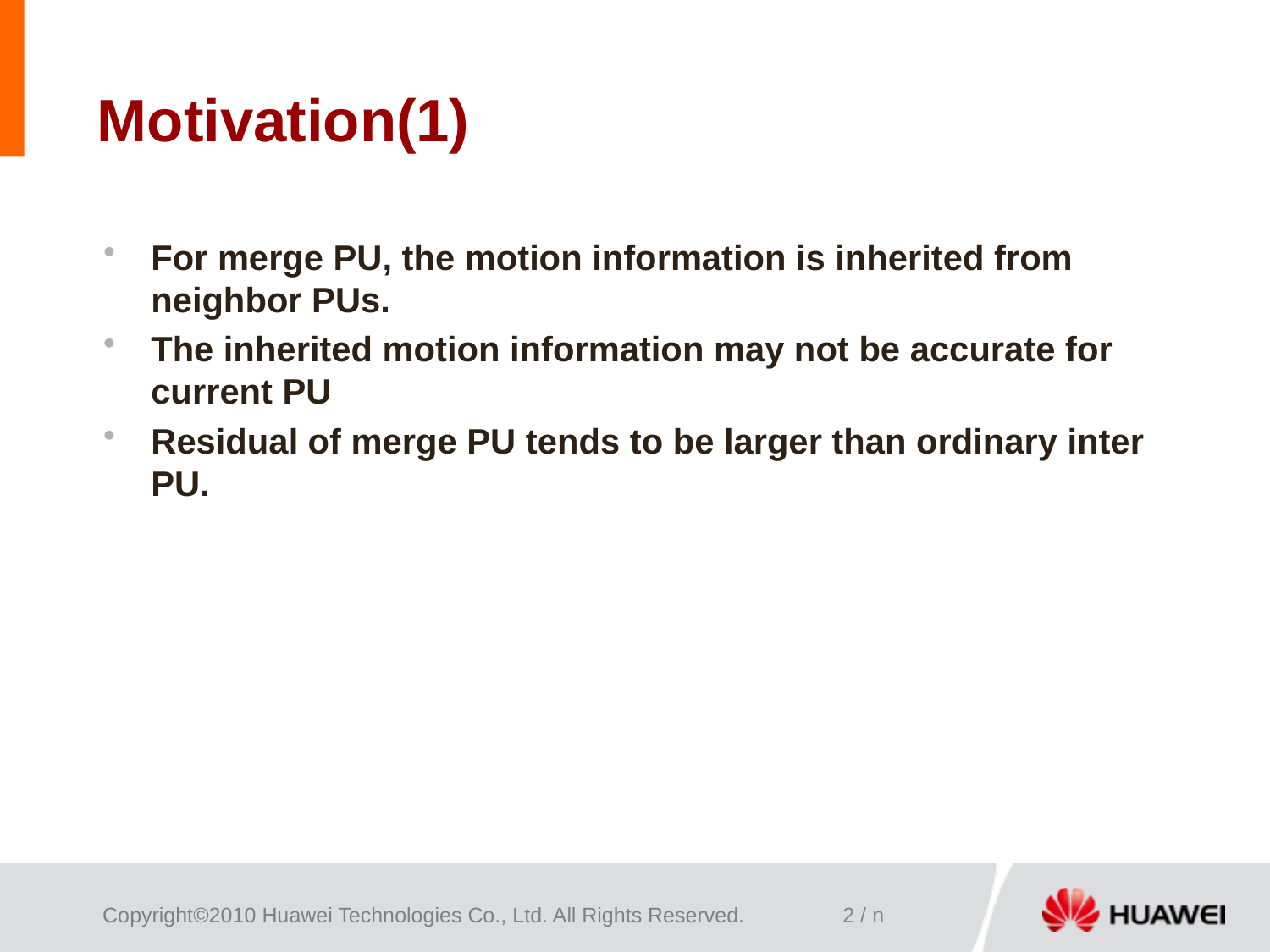

# Motivation(1)
For merge PU, the motion information is inherited from neighbor PUs.
The inherited motion information may not be accurate for current PU
Residual of merge PU tends to be larger than ordinary inter PU.